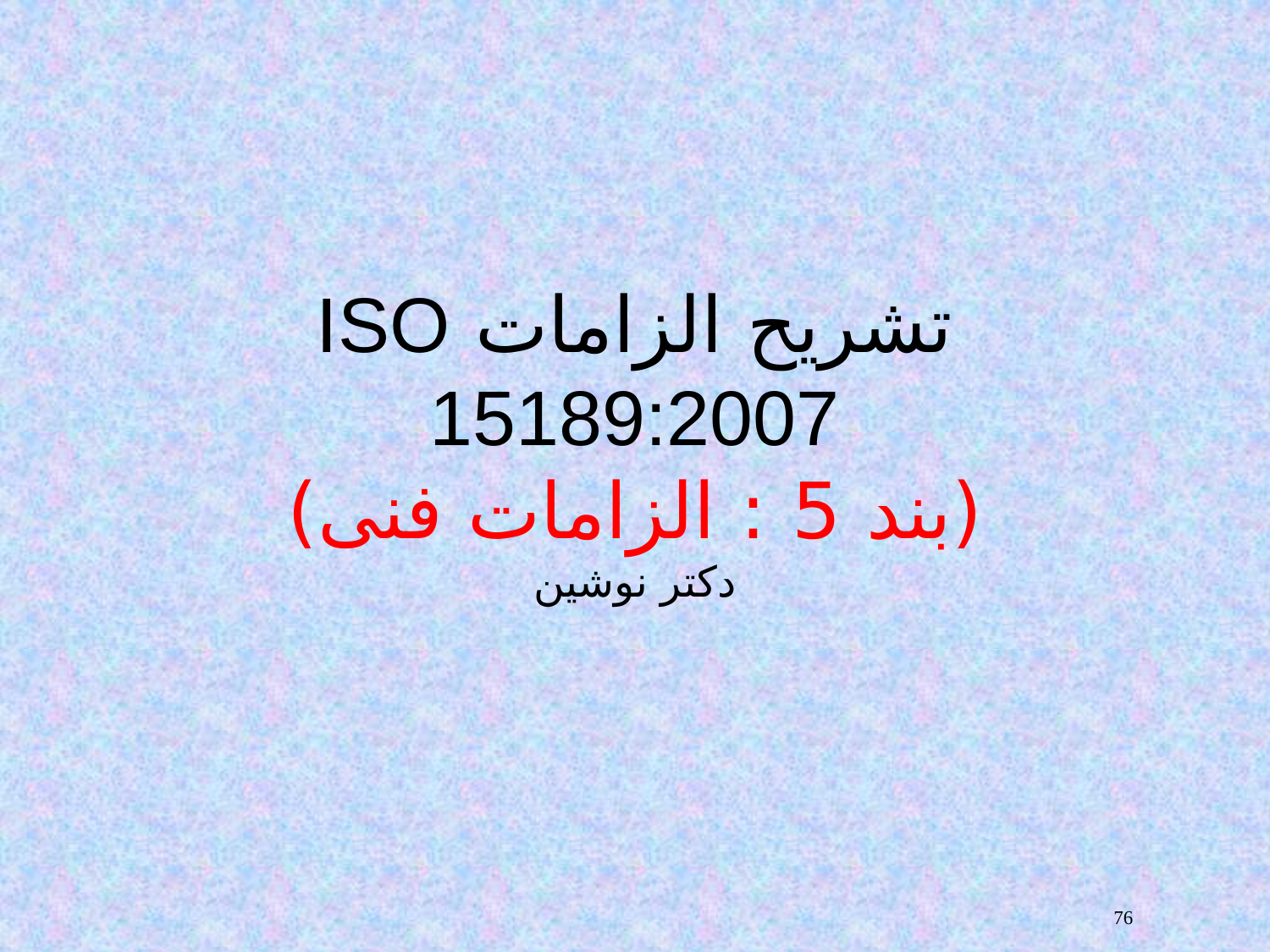

# تشریح الزامات ISO 15189:2007 (بند 5 : الزامات فنی) دکتر نوشین